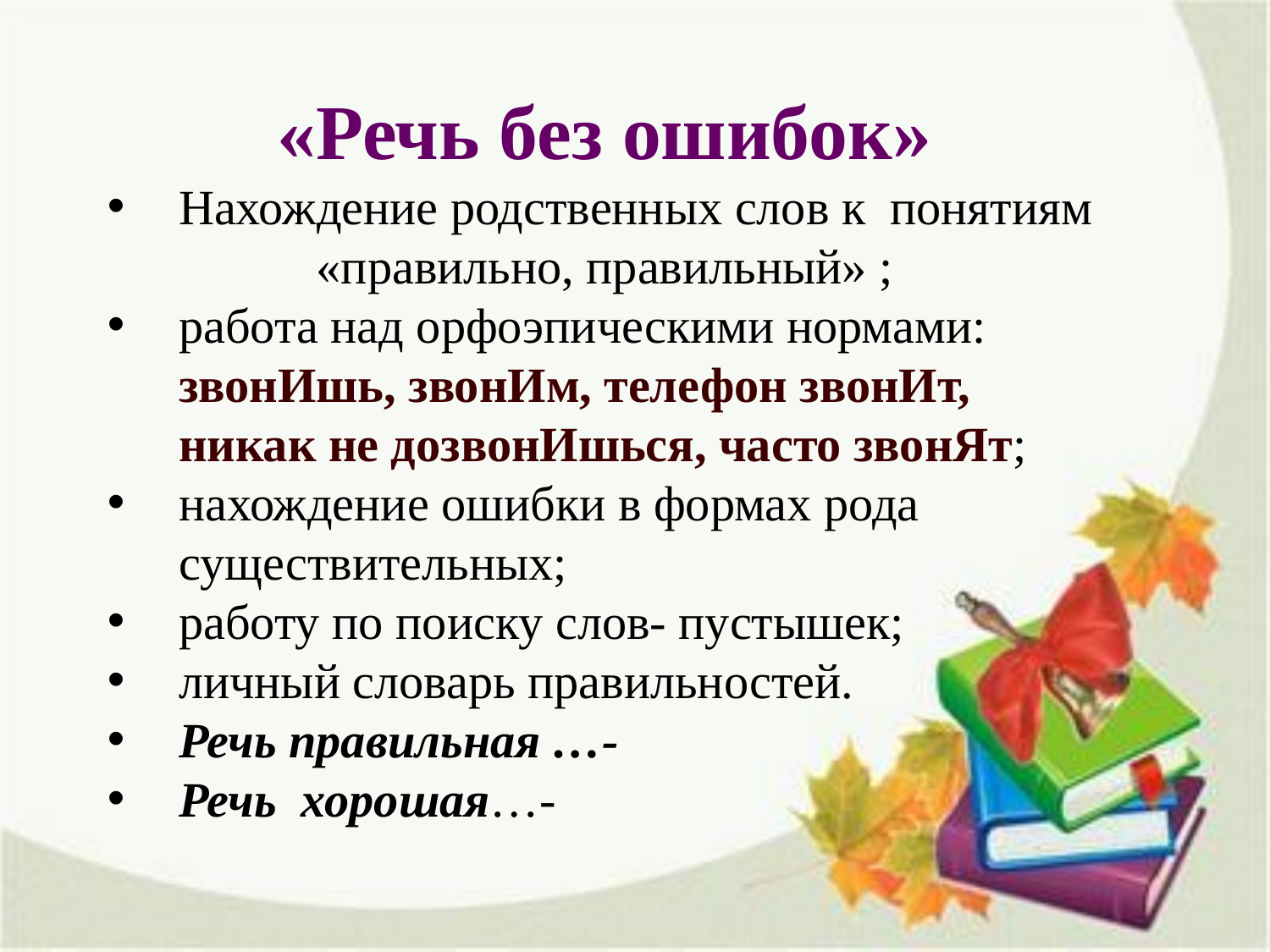

«Речь без ошибок»
Нахождение родственных слов к  понятиям
 «правильно, правильный» ;
работа над орфоэпическими нормами: звонИшь, звонИм, телефон звонИт, никак не дозвонИшься, часто звонЯт;
нахождение ошибки в формах рода существительных;
работу по поиску слов- пустышек;
личный словарь правильностей.
Речь правильная …-
Речь  хорошая…-